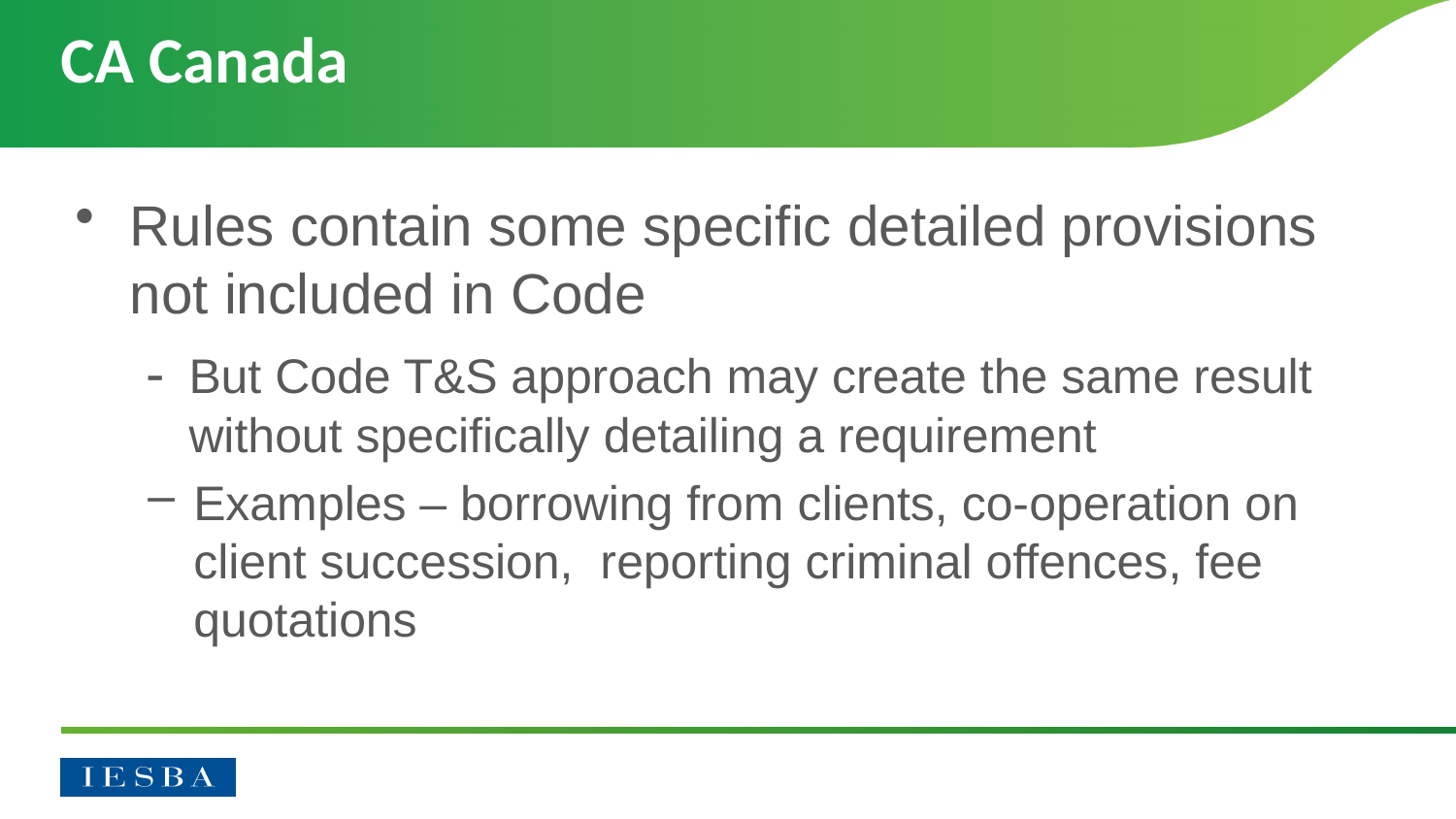

CA Canada
Rules contain some specific detailed provisions not included in Code
- 	But Code T&S approach may create the same result without specifically detailing a requirement
Examples – borrowing from clients, co-operation on client succession,  reporting criminal offences, fee quotations